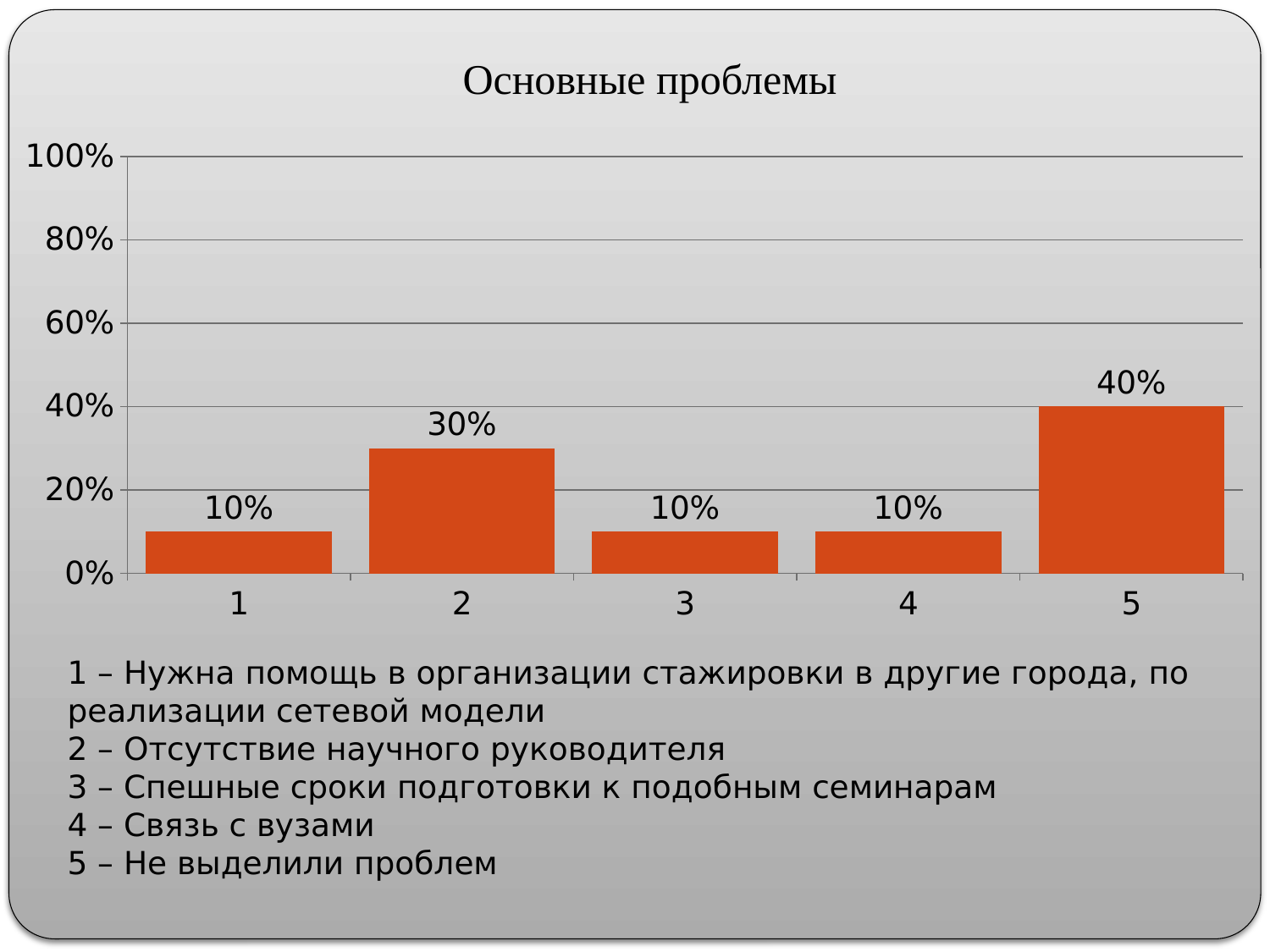

Основные проблемы

### Chart

| Category | Ряд 1 |
|---|---|
| 1 | 0.1 |
| 2 | 0.30000000000000004 |
| 3 | 0.1 |
| 4 | 0.1 |
| 5 | 0.4 |
1 – Нужна помощь в организации стажировки в другие города, по реализации сетевой модели
2 – Отсутствие научного руководителя
3 – Спешные сроки подготовки к подобным семинарам
4 – Связь с вузами
5 – Не выделили проблем